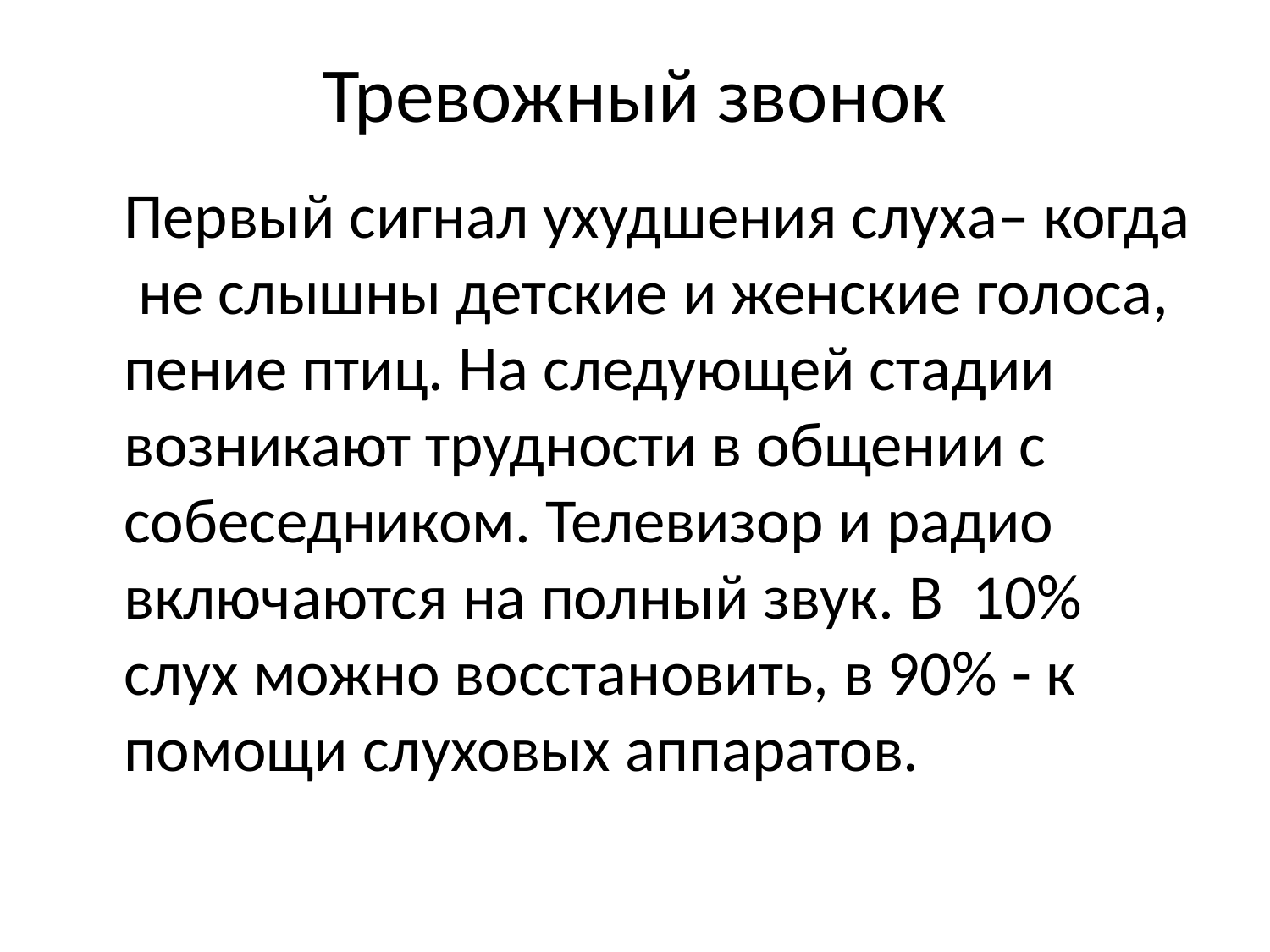

Тревожный звонок
Первый сигнал ухудшения слуха– когда  не слышны детские и женские голоса, пение птиц. На следующей стадии возникают трудности в общении с собеседником. Телевизор и радио включаются на полный звук. В  10% слух можно восстановить, в 90% - к помощи слуховых аппаратов.